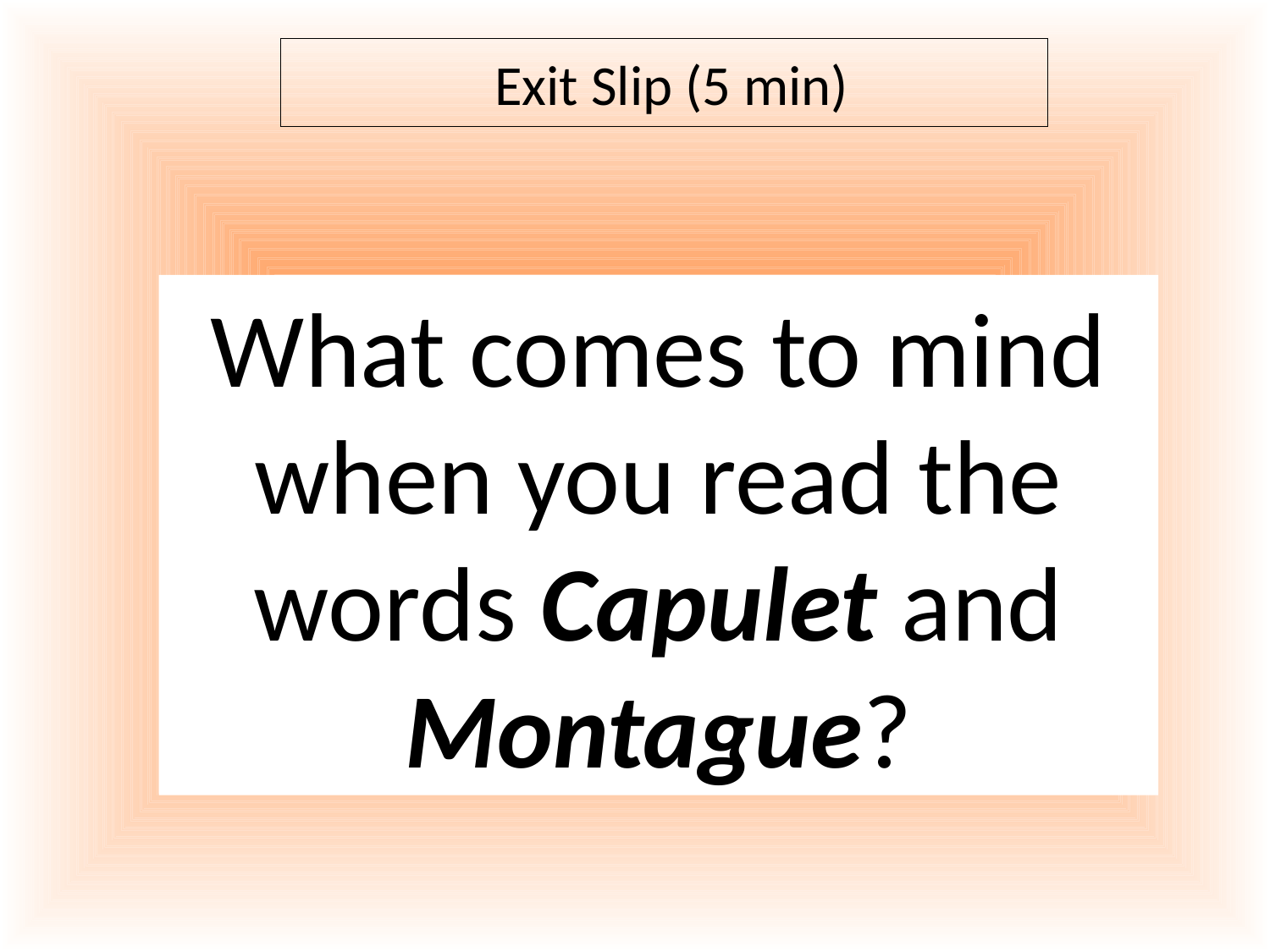

Exit Slip (5 min)
What comes to mind when you read the words Capulet and Montague?